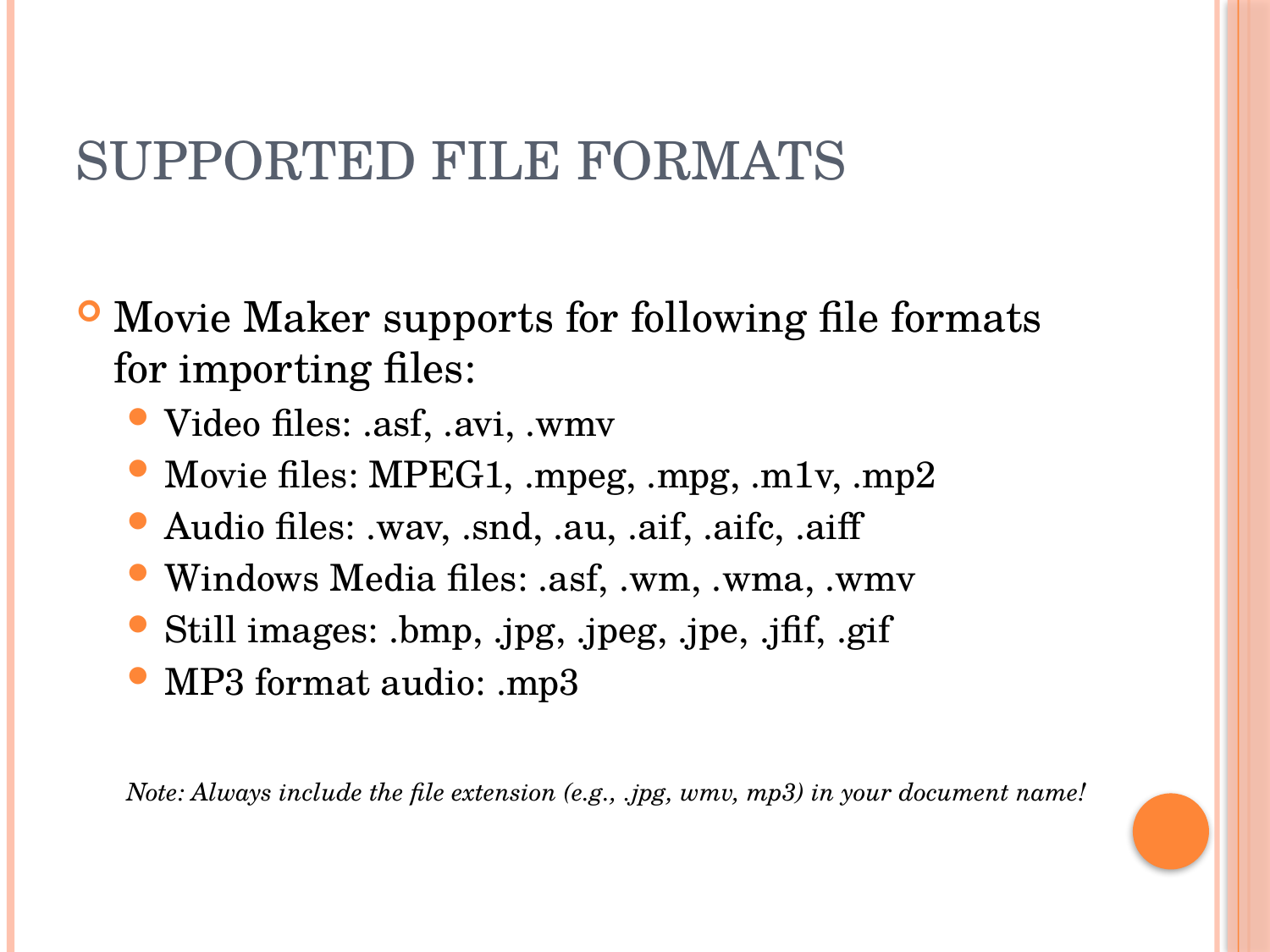

# Supported File Formats

Movie Maker supports for following file formats for importing files:
Video files: .asf, .avi, .wmv
Movie files: MPEG1, .mpeg, .mpg, .m1v, .mp2
Audio files: .wav, .snd, .au, .aif, .aifc, .aiff
Windows Media files: .asf, .wm, .wma, .wmv
Still images: .bmp, .jpg, .jpeg, .jpe, .jfif, .gif
MP3 format audio: .mp3

Note: Always include the file extension (e.g., .jpg, wmv, mp3) in your document name!